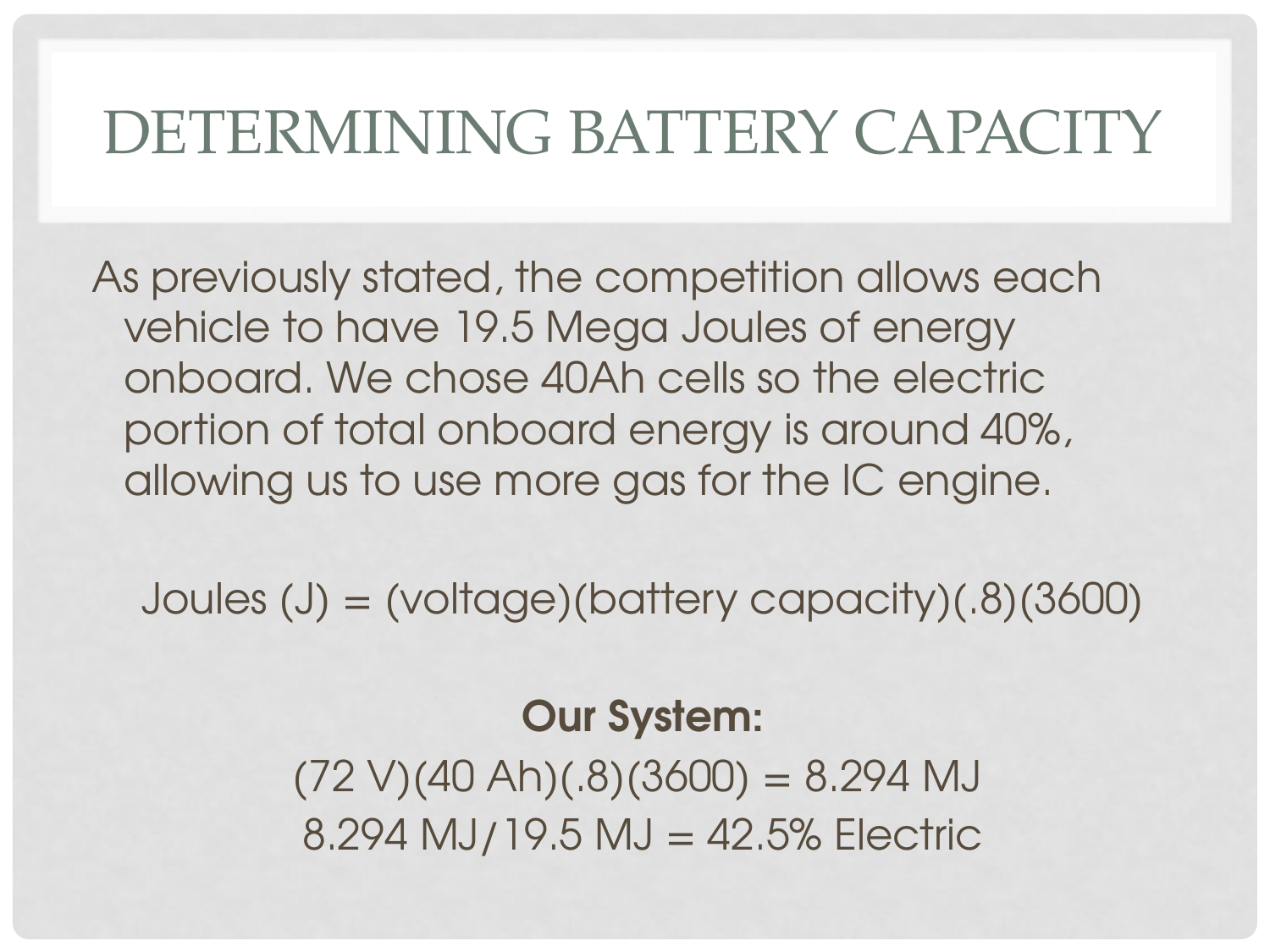

# Determining battery capacity
As previously stated, the competition allows each vehicle to have 19.5 Mega Joules of energy onboard. We chose 40Ah cells so the electric portion of total onboard energy is around 40%, allowing us to use more gas for the IC engine.

Joules (J) = (voltage)(battery capacity)(.8)(3600)

Our System:
(72 V)(40 Ah)(.8)(3600) = 8.294 MJ
8.294 MJ/19.5 MJ = 42.5% Electric